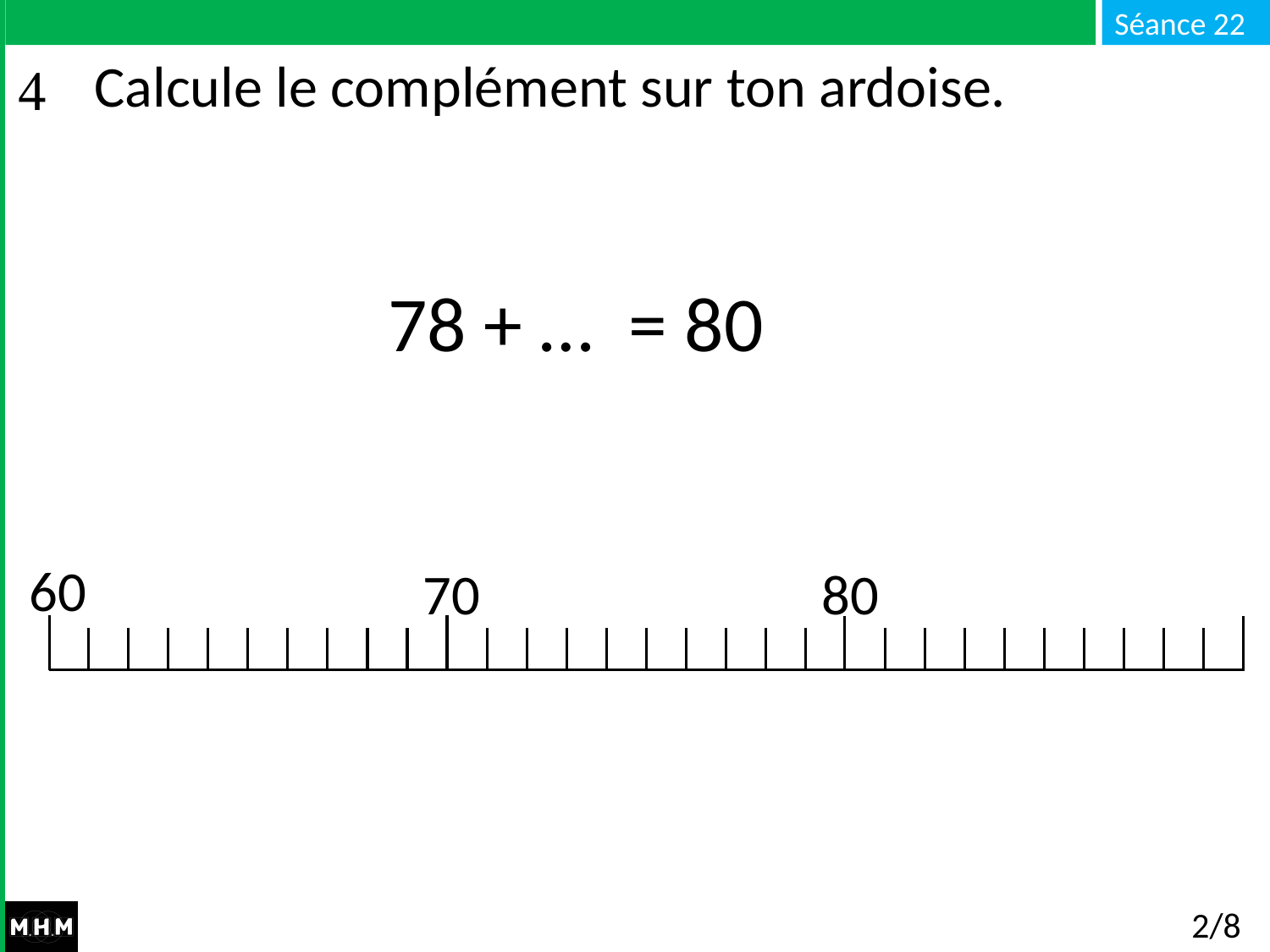

# Calcule le complément sur ton ardoise.
 78 + …  = 80
60
80
70
2/8